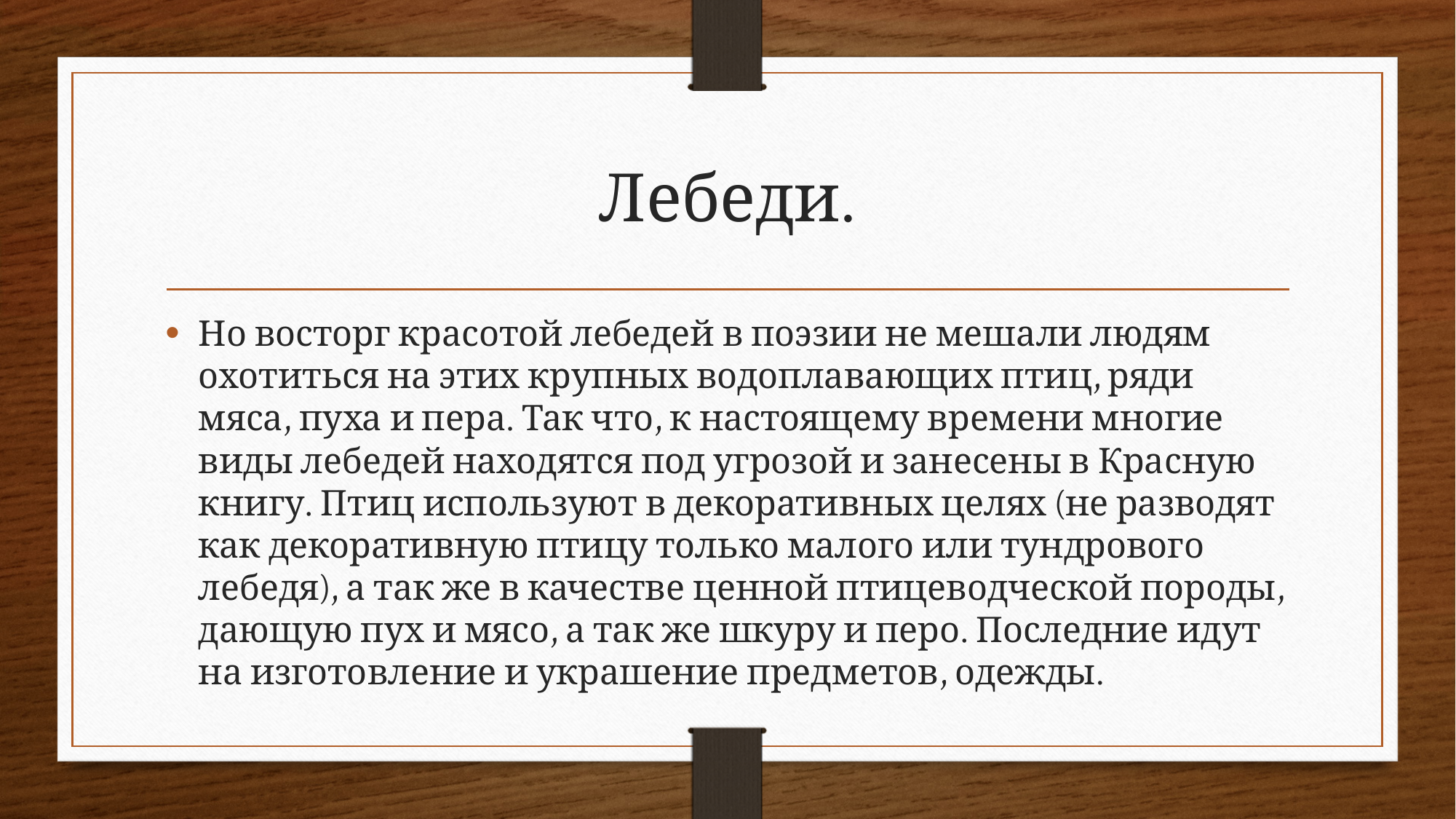

# Лебеди.
Но восторг красотой лебедей в поэзии не мешали людям охотиться на этих крупных водоплавающих птиц, ряди мяса, пуха и пера. Так что, к настоящему времени многие виды лебедей находятся под угрозой и занесены в Красную книгу. Птиц используют в декоративных целях (не разводят как декоративную птицу только малого или тундрового лебедя), а так же в качестве ценной птицеводческой породы, дающую пух и мясо, а так же шкуру и перо. Последние идут на изготовление и украшение предметов, одежды.